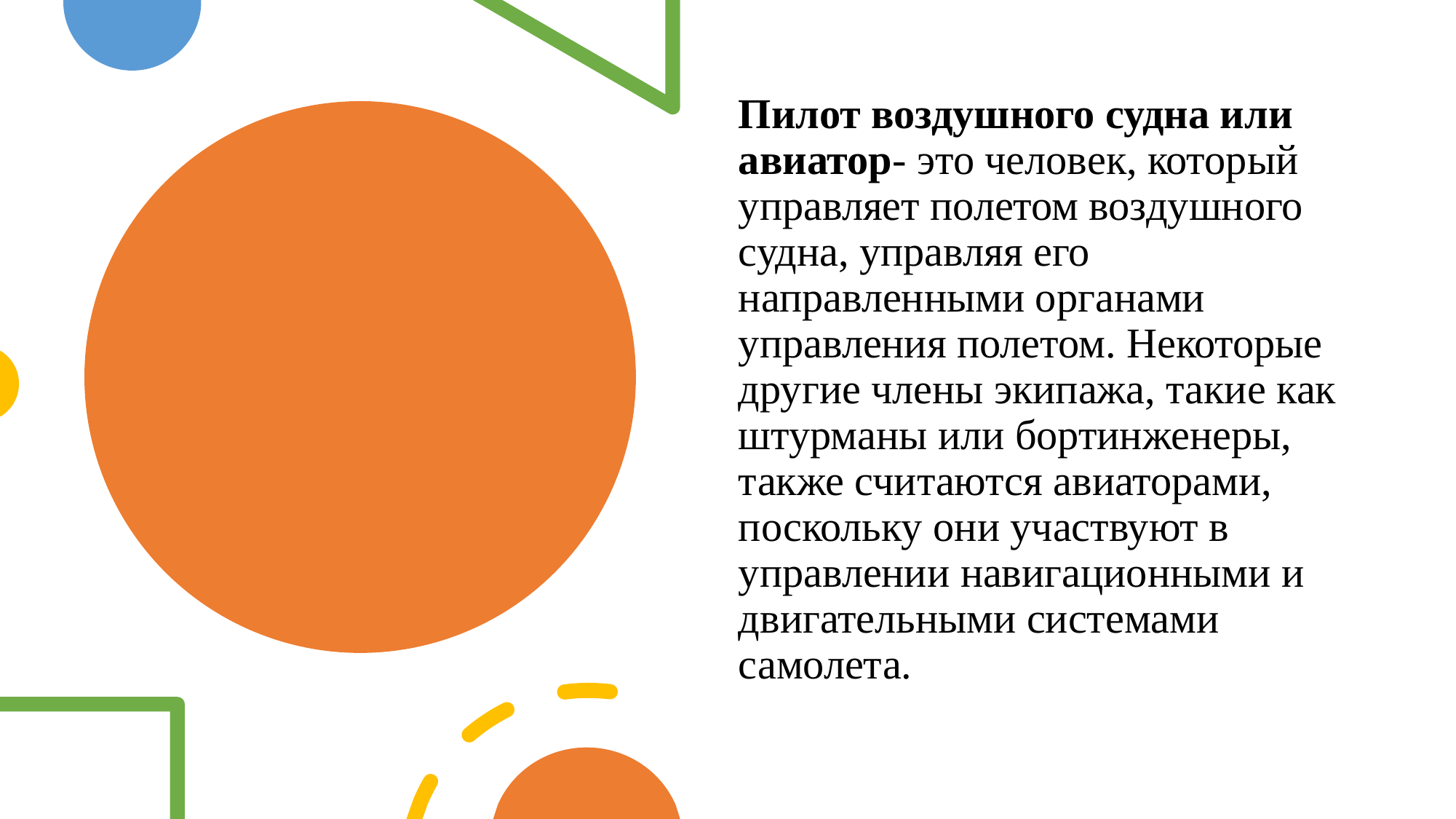

Пилот воздушного судна или авиатор- это человек, который управляет полетом воздушного судна, управляя его направленными органами управления полетом. Некоторые другие члены экипажа, такие как штурманы или бортинженеры, также считаются авиаторами, поскольку они участвуют в управлении навигационными и двигательными системами самолета.